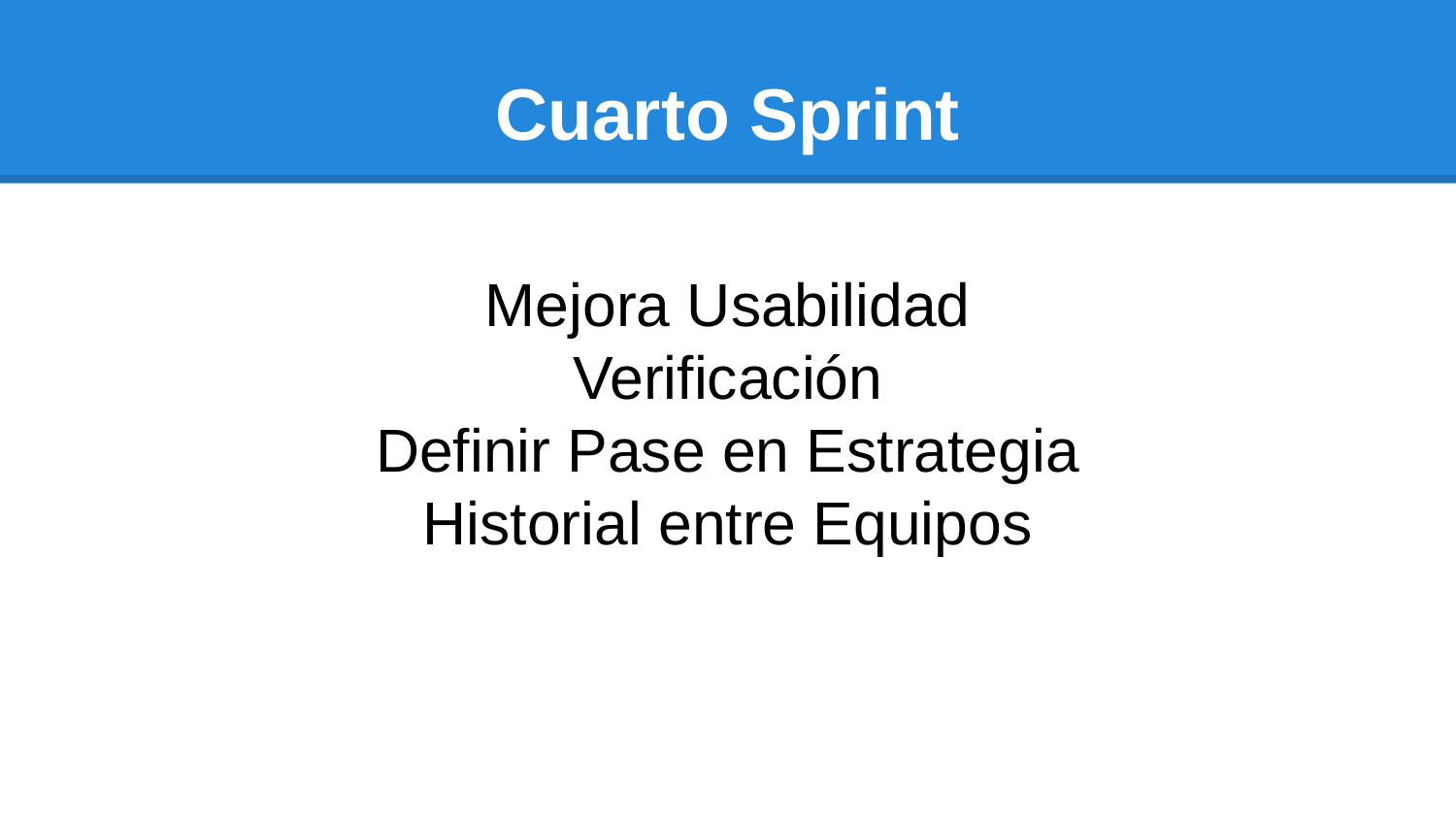

# Cuarto Sprint
Mejora Usabilidad
Verificación
Definir Pase en Estrategia
Historial entre Equipos